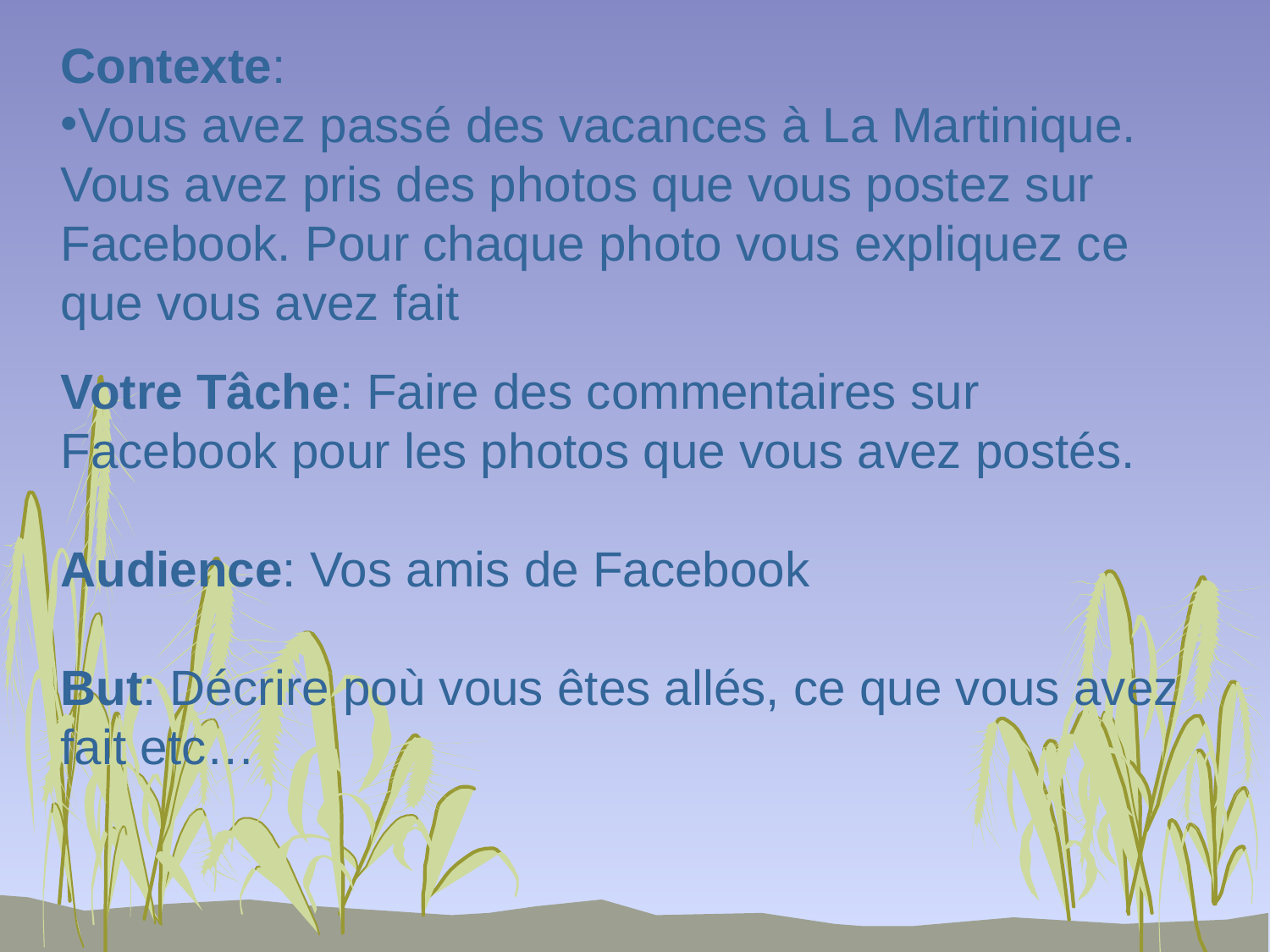

Contexte:
Vous avez passé des vacances à La Martinique. Vous avez pris des photos que vous postez sur Facebook. Pour chaque photo vous expliquez ce que vous avez fait

Votre Tâche: Faire des commentaires sur Facebook pour les photos que vous avez postés.

Audience: Vos amis de Facebook

But: Décrire poù vous êtes allés, ce que vous avez fait etc…